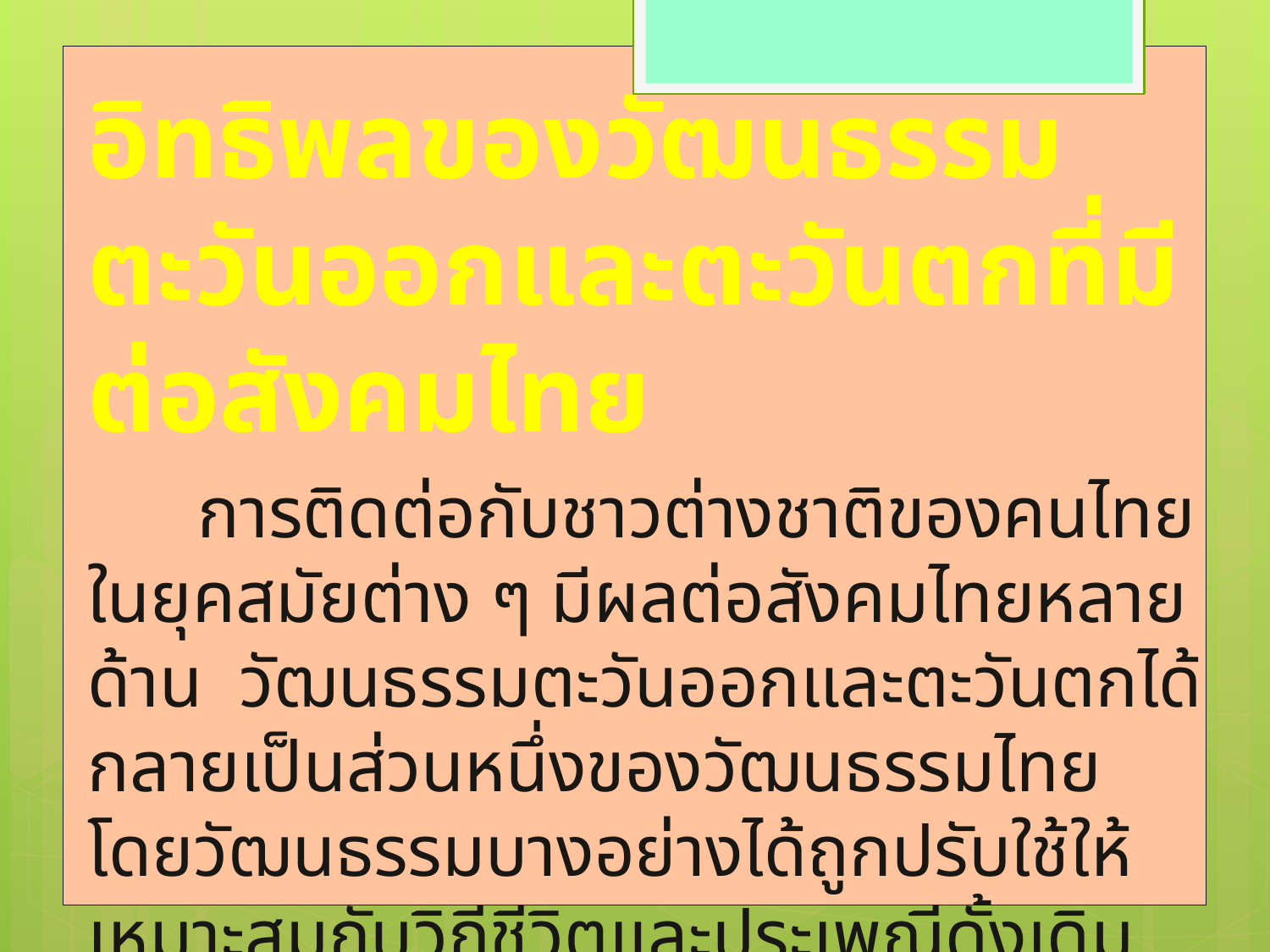

อิทธิพลของวัฒนธรรมตะวันออกและตะวันตกที่มีต่อสังคมไทย
          การติดต่อกับชาวต่างชาติของคนไทยในยุคสมัยต่าง ๆ มีผลต่อสังคมไทยหลายด้าน  วัฒนธรรมตะวันออกและตะวันตกได้กลายเป็นส่วนหนึ่งของวัฒนธรรมไทย  โดยวัฒนธรรมบางอย่างได้ถูกปรับใช้ให้เหมาะสมกับวิถีชีวิตและประเพณีดั้งเดิมของคนไทย  ขณะที่วัฒนธรรมบางอย่างรับมาใช้โดยตรง